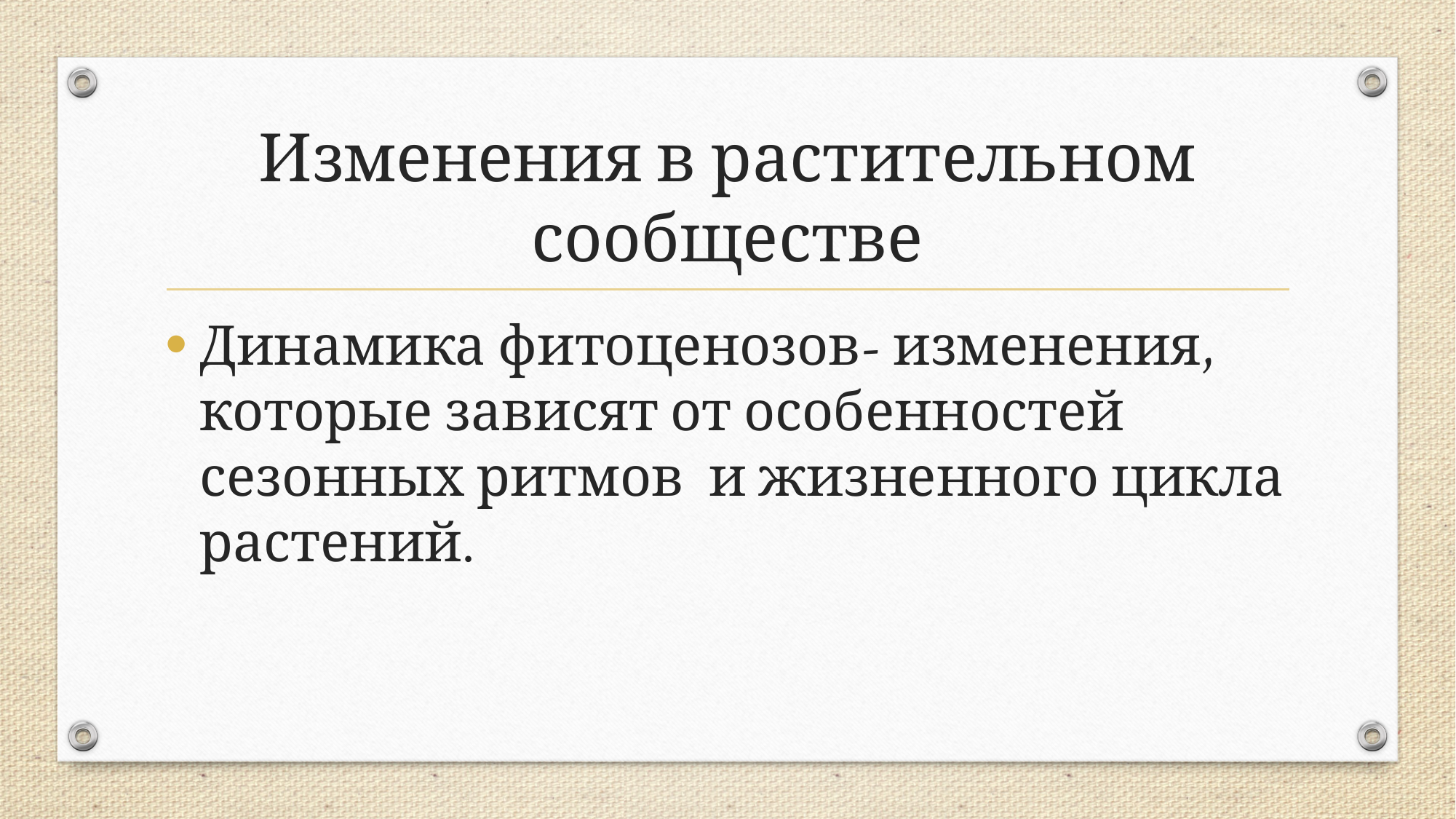

# Изменения в растительном сообществе
Динамика фитоценозов- изменения, которые зависят от особенностей сезонных ритмов  и жизненного цикла растений.